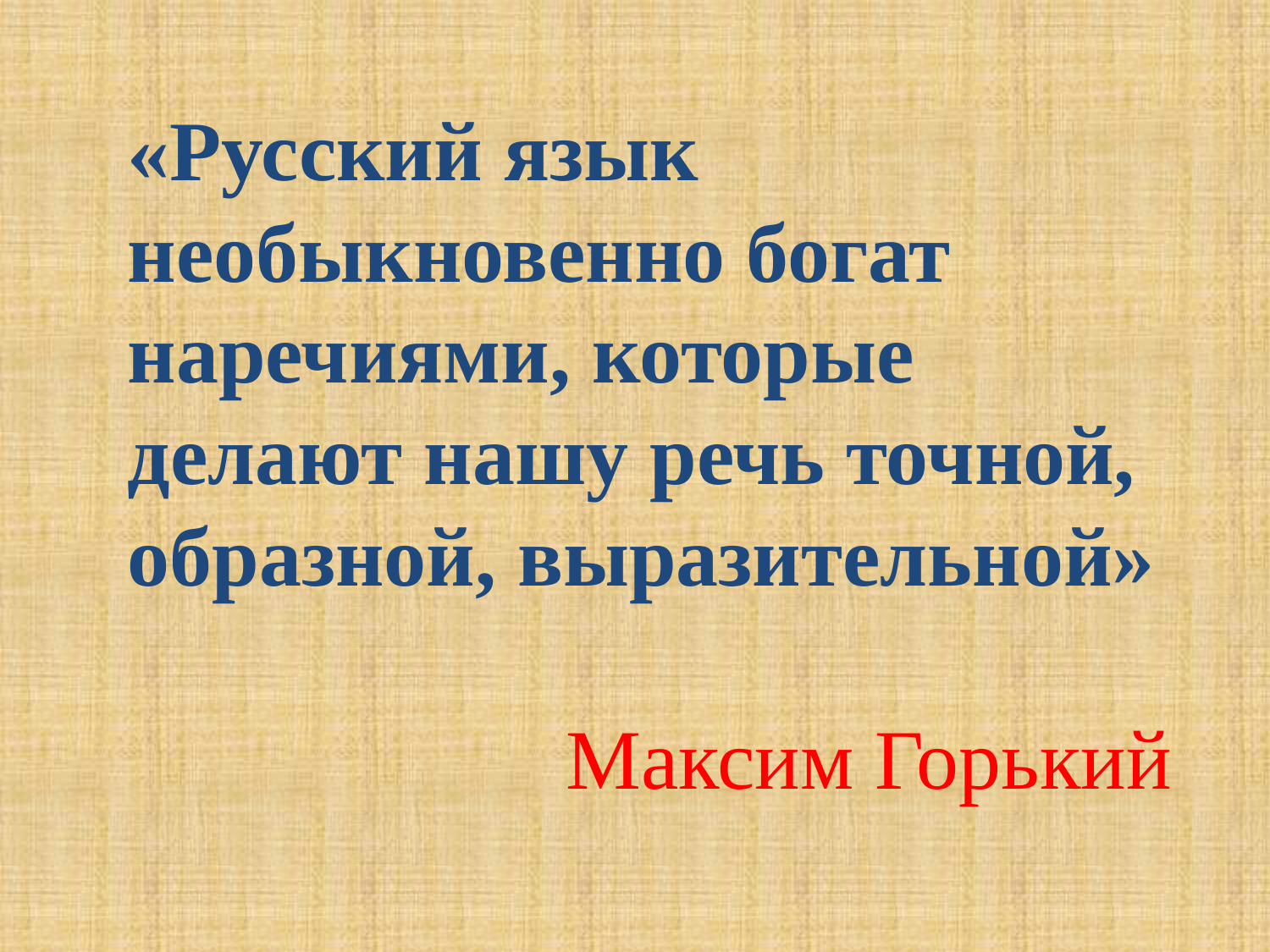

# «Русский язык необыкновенно богат наречиями, которые делают нашу речь точной, образной, выразительной» Максим Горький